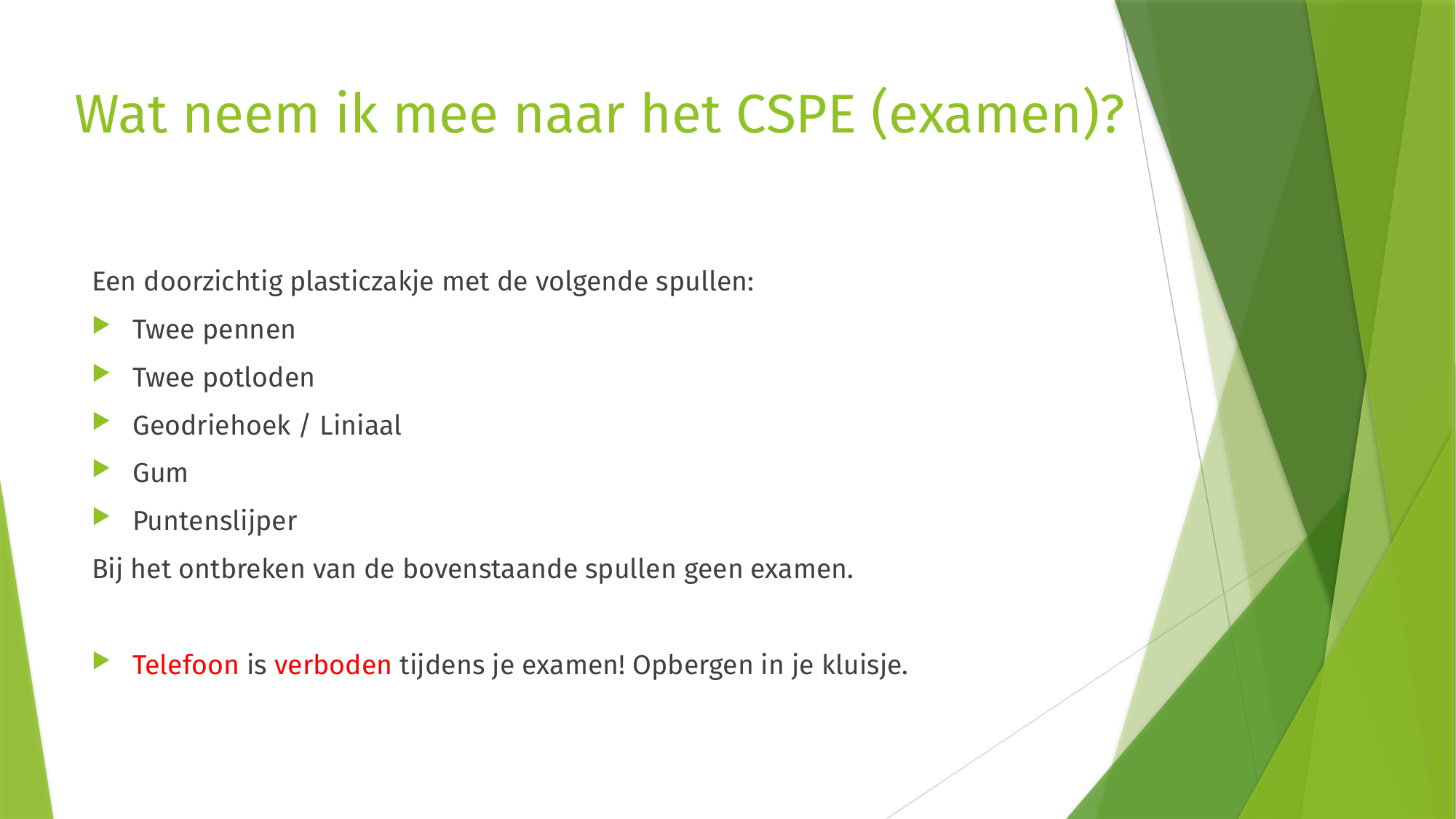

# Wat neem ik mee naar het CSPE (examen)?
Een doorzichtig plasticzakje met de volgende spullen:
Twee pennen
Twee potloden
Geodriehoek / Liniaal
Gum
Puntenslijper
Bij het ontbreken van de bovenstaande spullen geen examen.

Telefoon is verboden tijdens je examen! Opbergen in je kluisje.